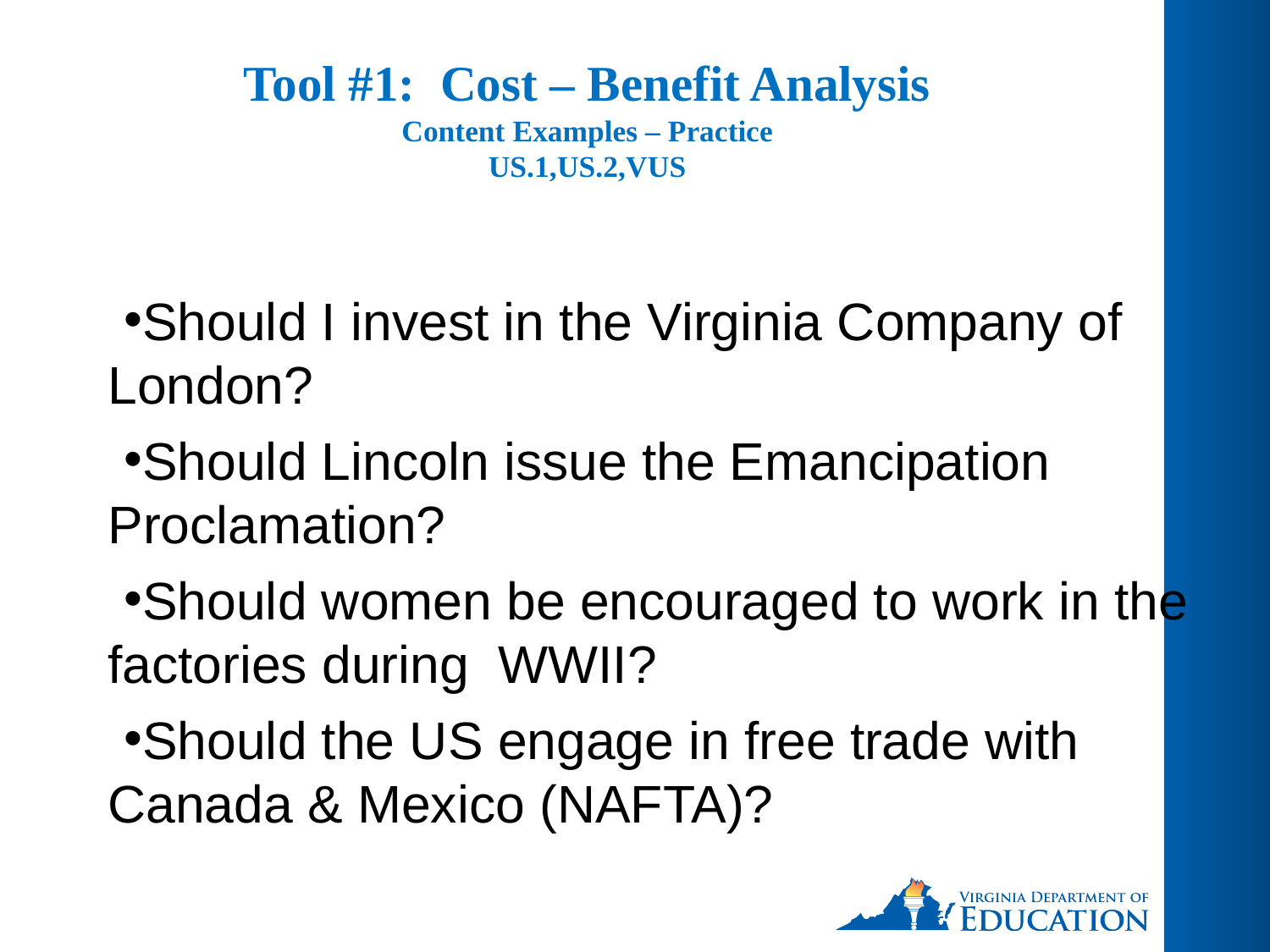

# Tool #1:  Cost – Benefit Analysis Content Examples – Practice US.1,US.2,VUS
Should I invest in the Virginia Company of London?
Should Lincoln issue the Emancipation Proclamation?
Should women be encouraged to work in the factories during  WWII?
Should the US engage in free trade with Canada & Mexico (NAFTA)?